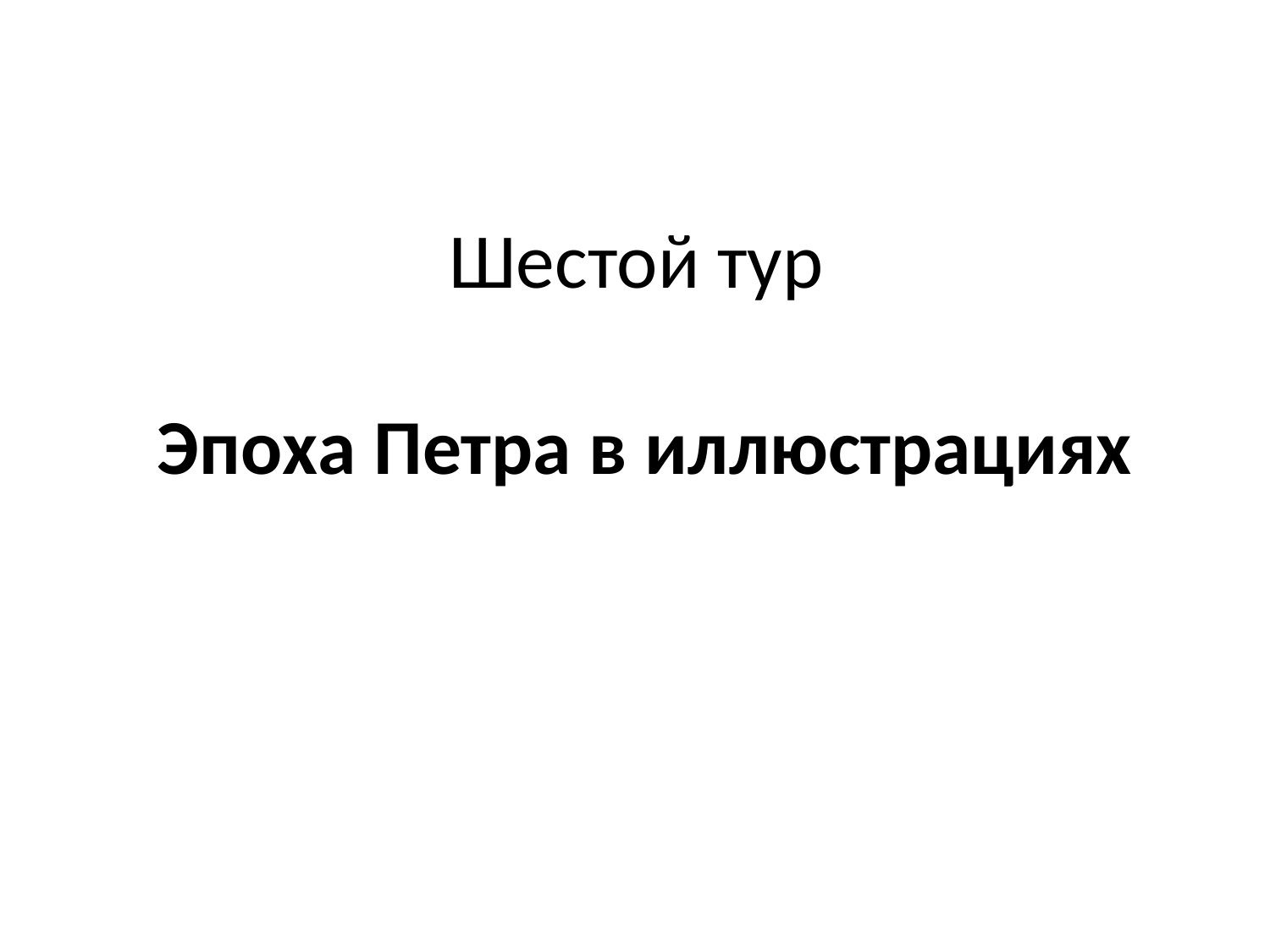

# Шестой тур Эпоха Петра в иллюстрациях